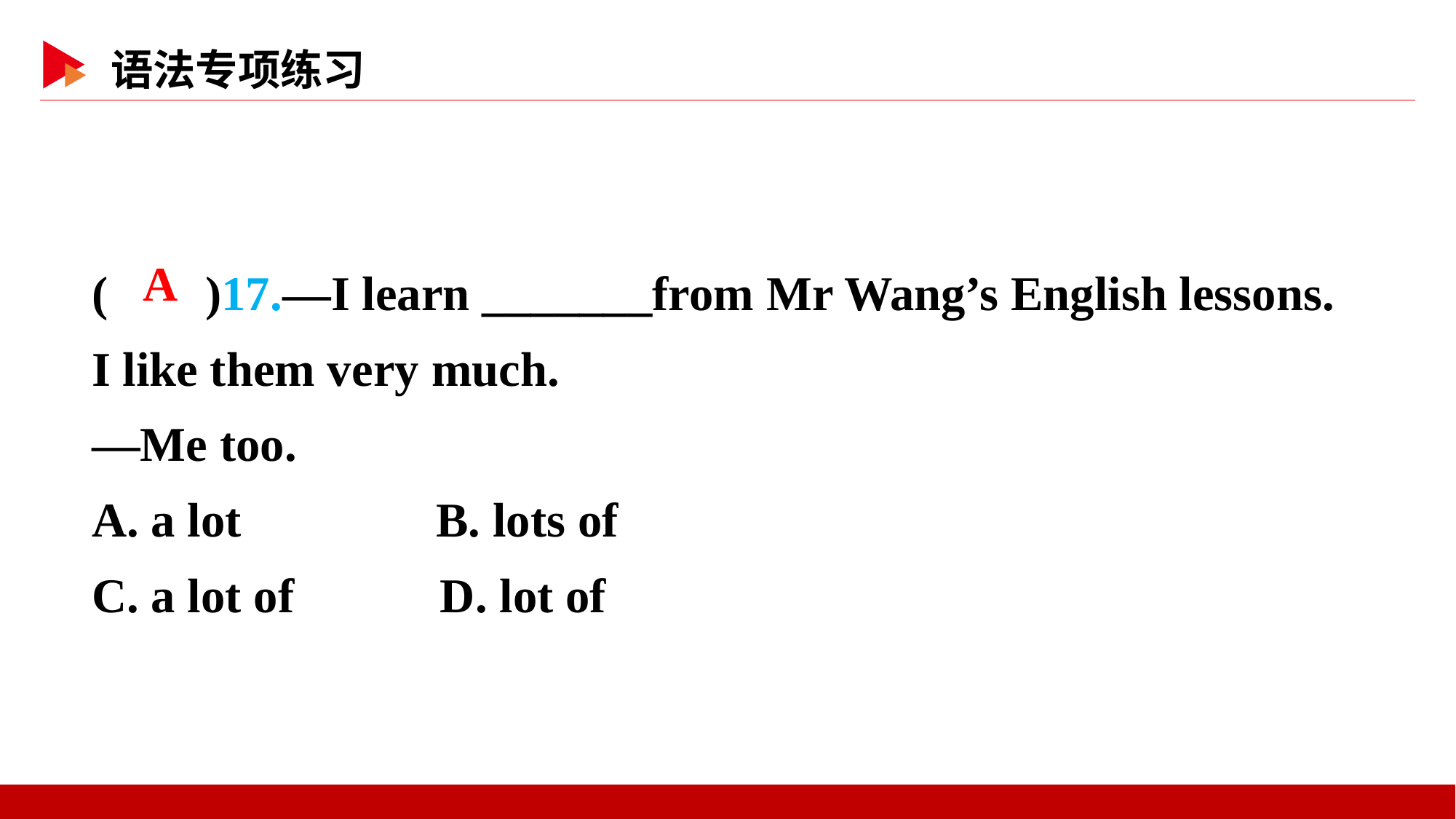

(        )17.—I learn _______from Mr Wang’s English lessons. I like them very much.
—Me too.
A. a lot                B. lots of
C. a lot of            D. lot of
   A